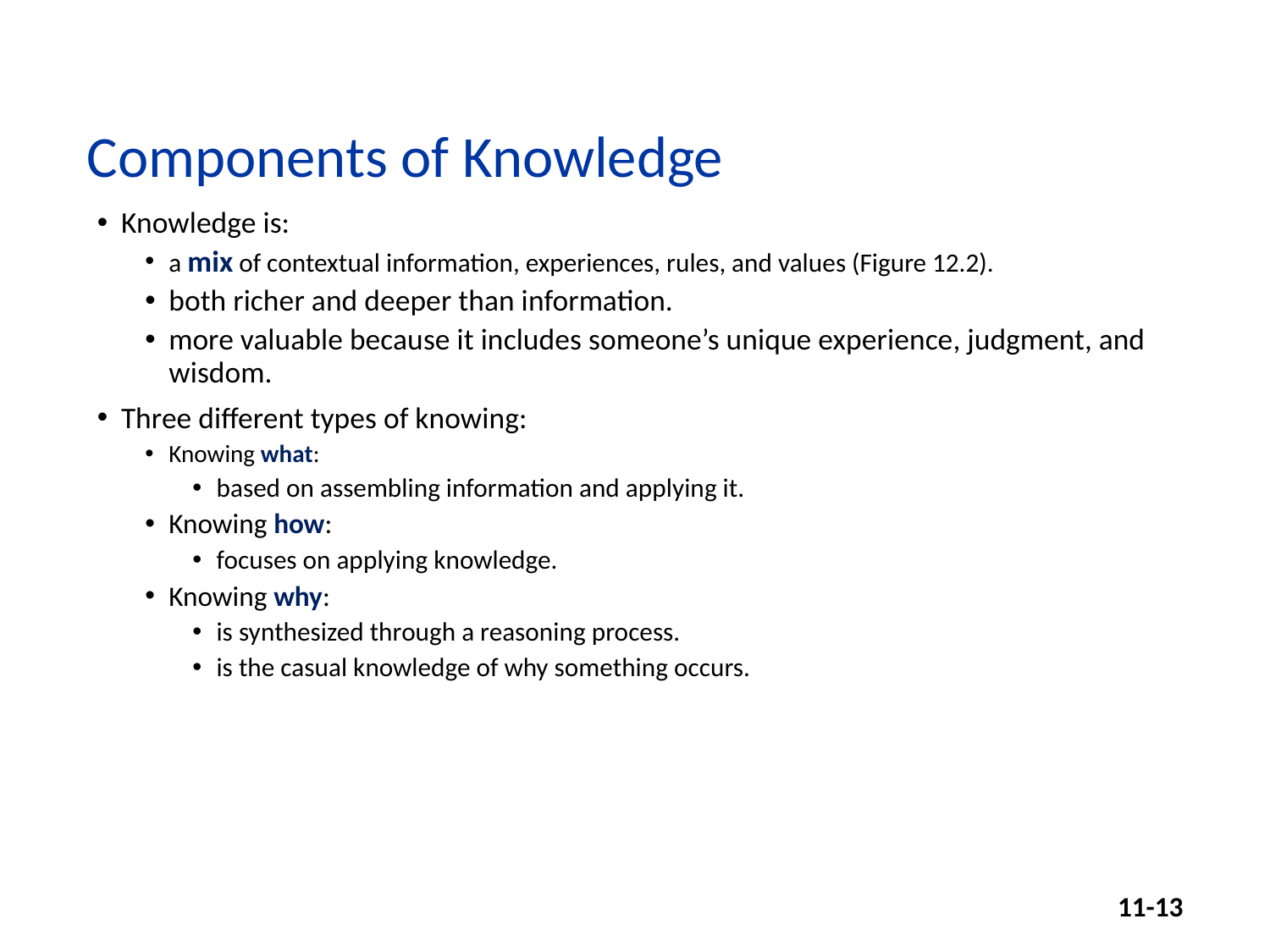

# Components of Knowledge
Knowledge is:
a mix of contextual information, experiences, rules, and values (Figure 12.2).
both richer and deeper than information.
more valuable because it includes someone’s unique experience, judgment, and wisdom.
Three different types of knowing:
Knowing what:
based on assembling information and applying it.
Knowing how:
focuses on applying knowledge.
Knowing why:
is synthesized through a reasoning process.
is the casual knowledge of why something occurs.